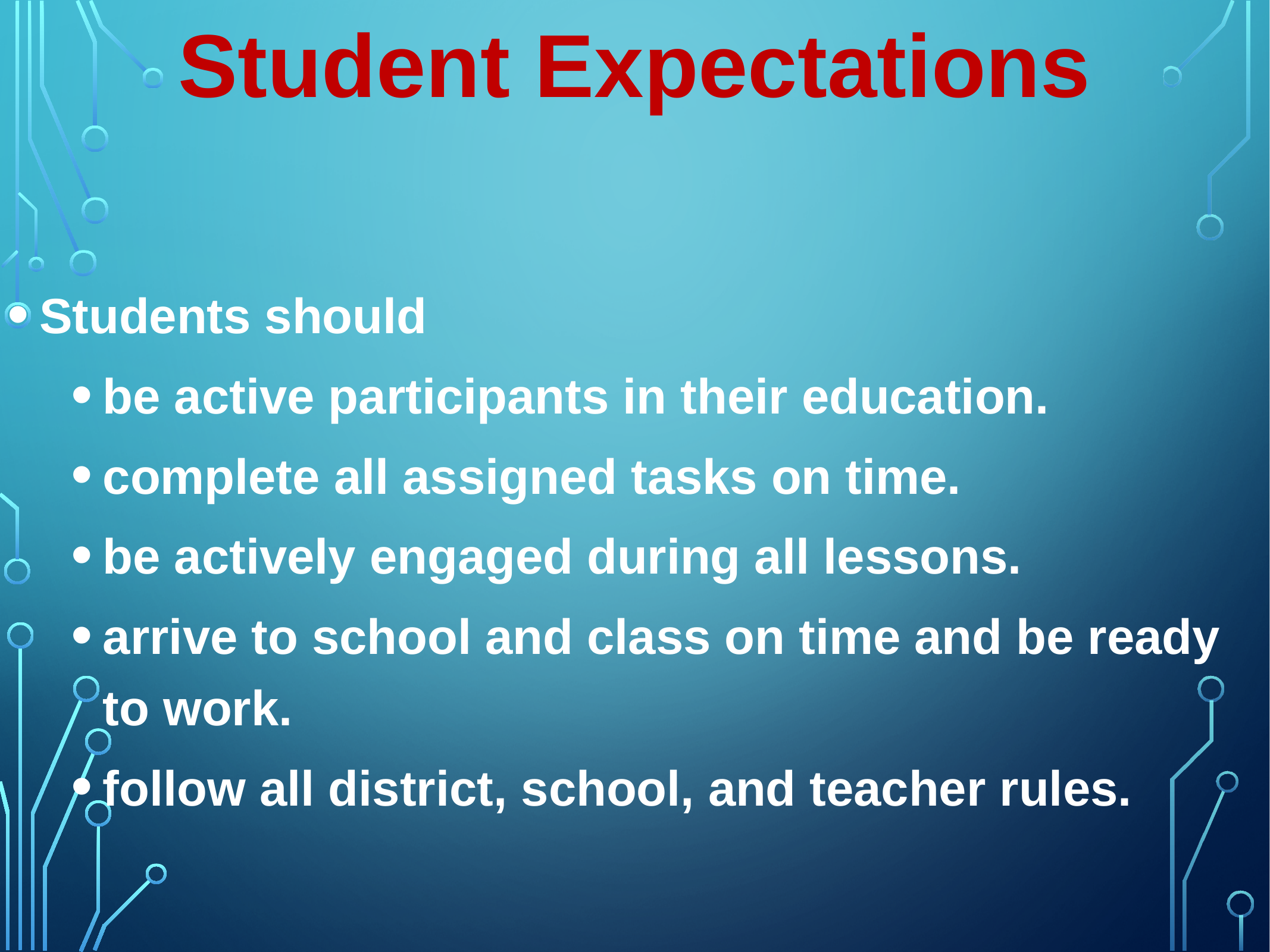

Student Expectations
Students should
be active participants in their education.
complete all assigned tasks on time.
be actively engaged during all lessons.
arrive to school and class on time and be ready to work.
follow all district, school, and teacher rules.